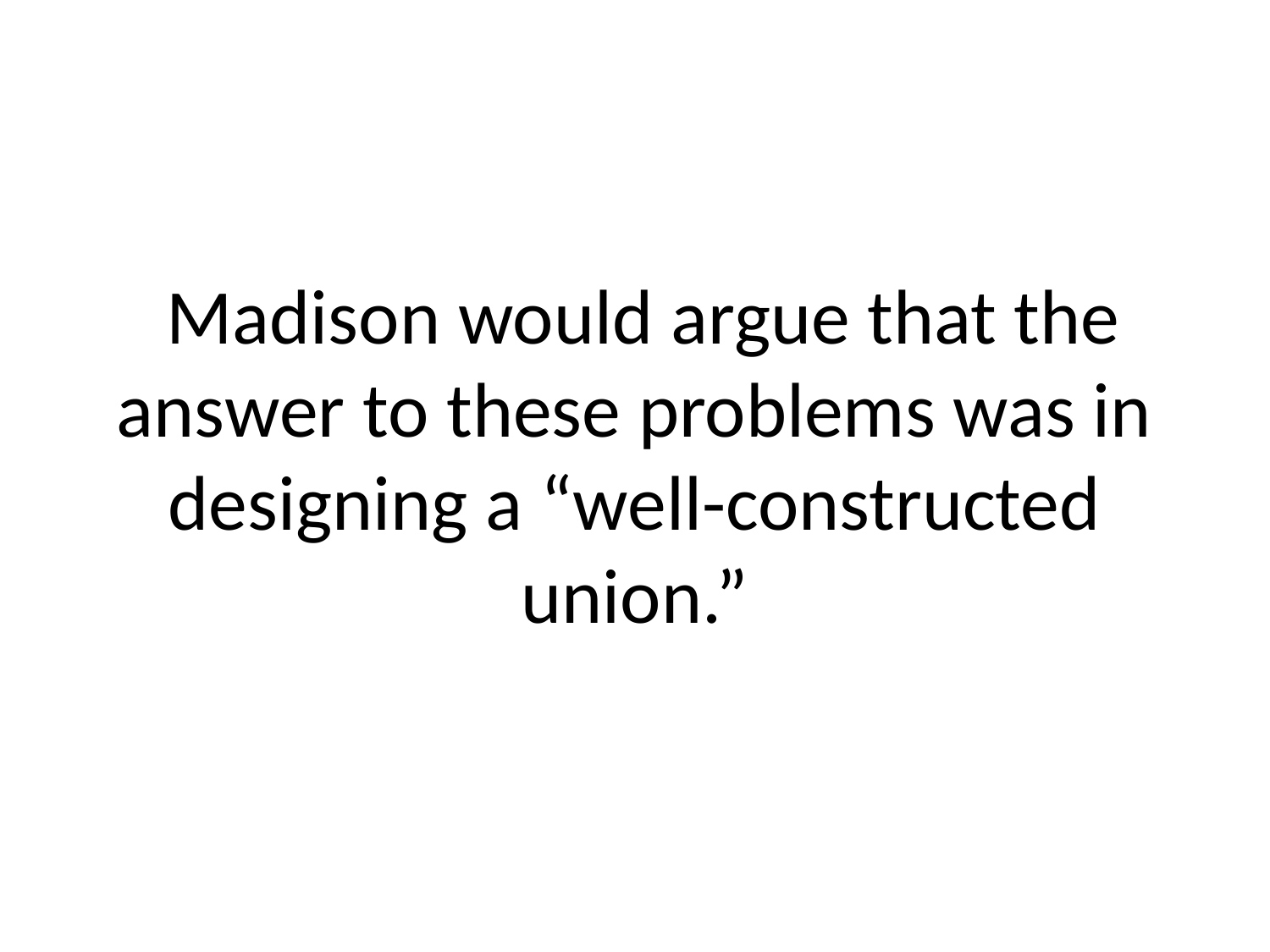

# Madison would argue that the answer to these problems was in designing a “well-constructed union.”